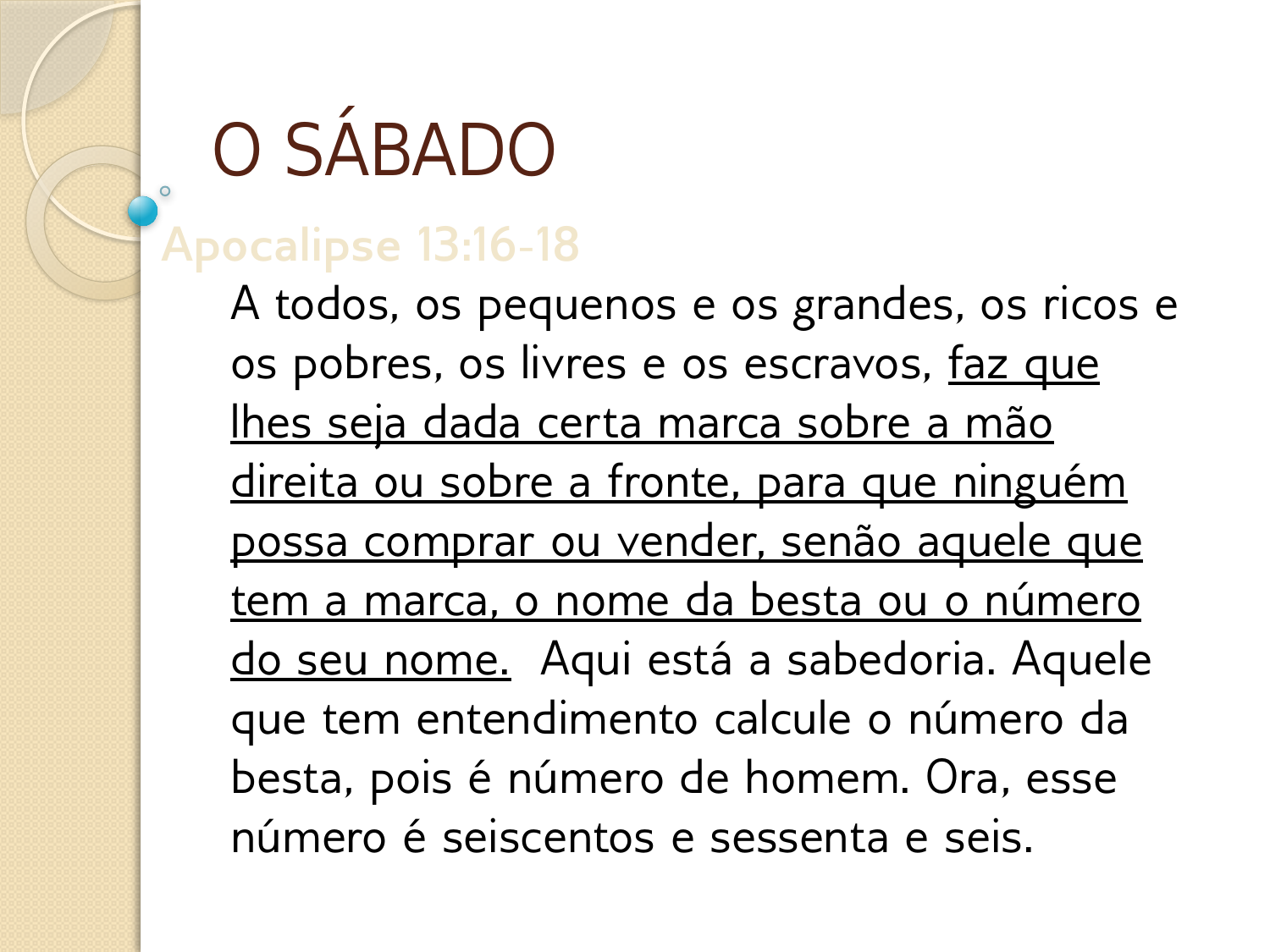

O SÁBADO
Apocalipse 13:16-18
A todos, os pequenos e os grandes, os ricos e os pobres, os livres e os escravos, faz que lhes seja dada certa marca sobre a mão direita ou sobre a fronte, para que ninguém possa comprar ou vender, senão aquele que tem a marca, o nome da besta ou o número do seu nome.  Aqui está a sabedoria. Aquele que tem entendimento calcule o número da besta, pois é número de homem. Ora, esse número é seiscentos e sessenta e seis.